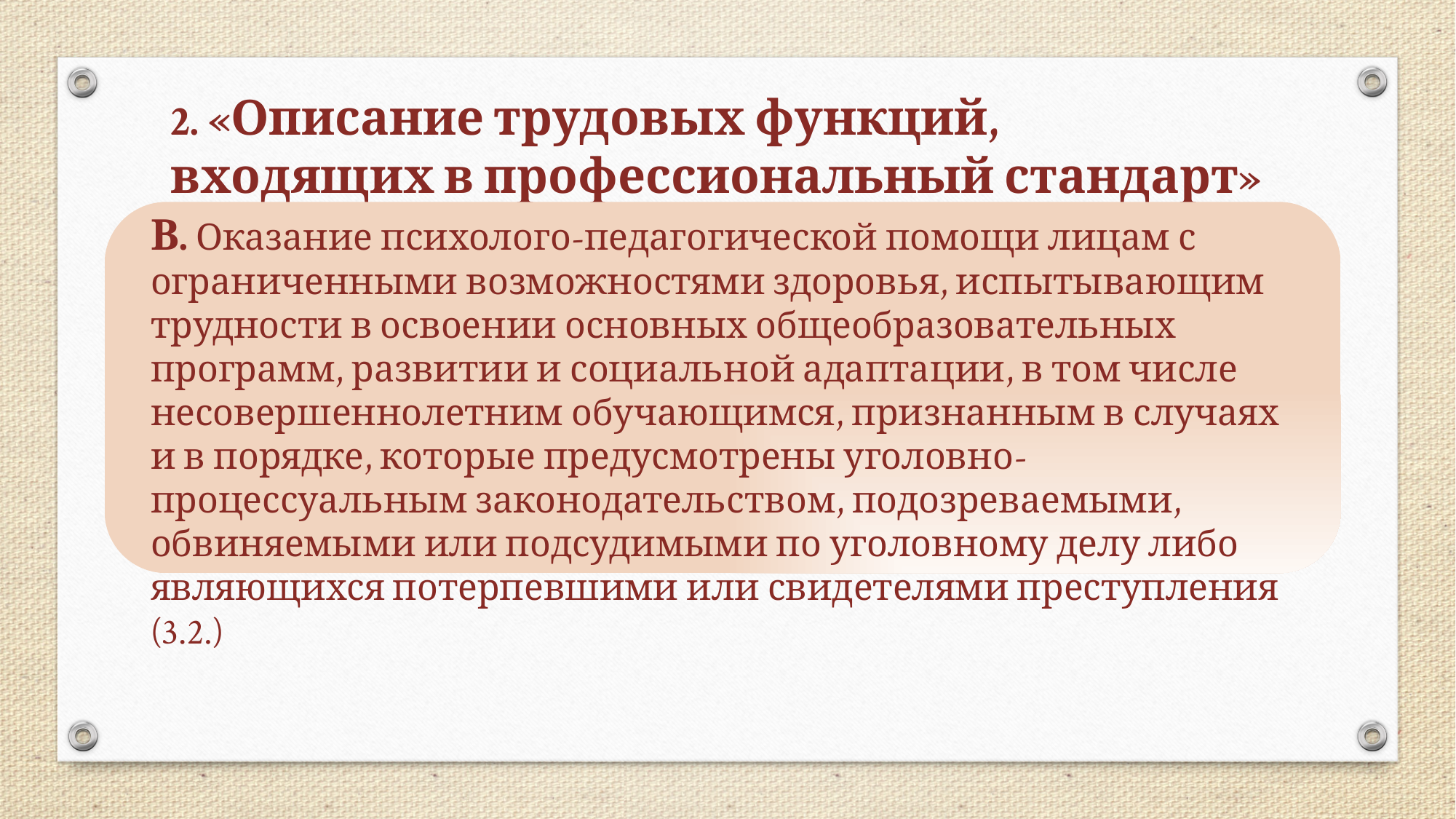

# 2. «Описание трудовых функций, входящих в профессиональный стандарт»

В. Оказание психолого-педагогической помощи лицам с ограниченными возможностями здоровья, испытывающим трудности в освоении основных общеобразовательных программ, развитии и социальной адаптации, в том числе несовершеннолетним обучающимся, признанным в случаях и в порядке, которые предусмотрены уголовно-процессуальным законодательством, подозреваемыми, обвиняемыми или подсудимыми по уголовному делу либо являющихся потерпевшими или свидетелями преступления (3.2.)